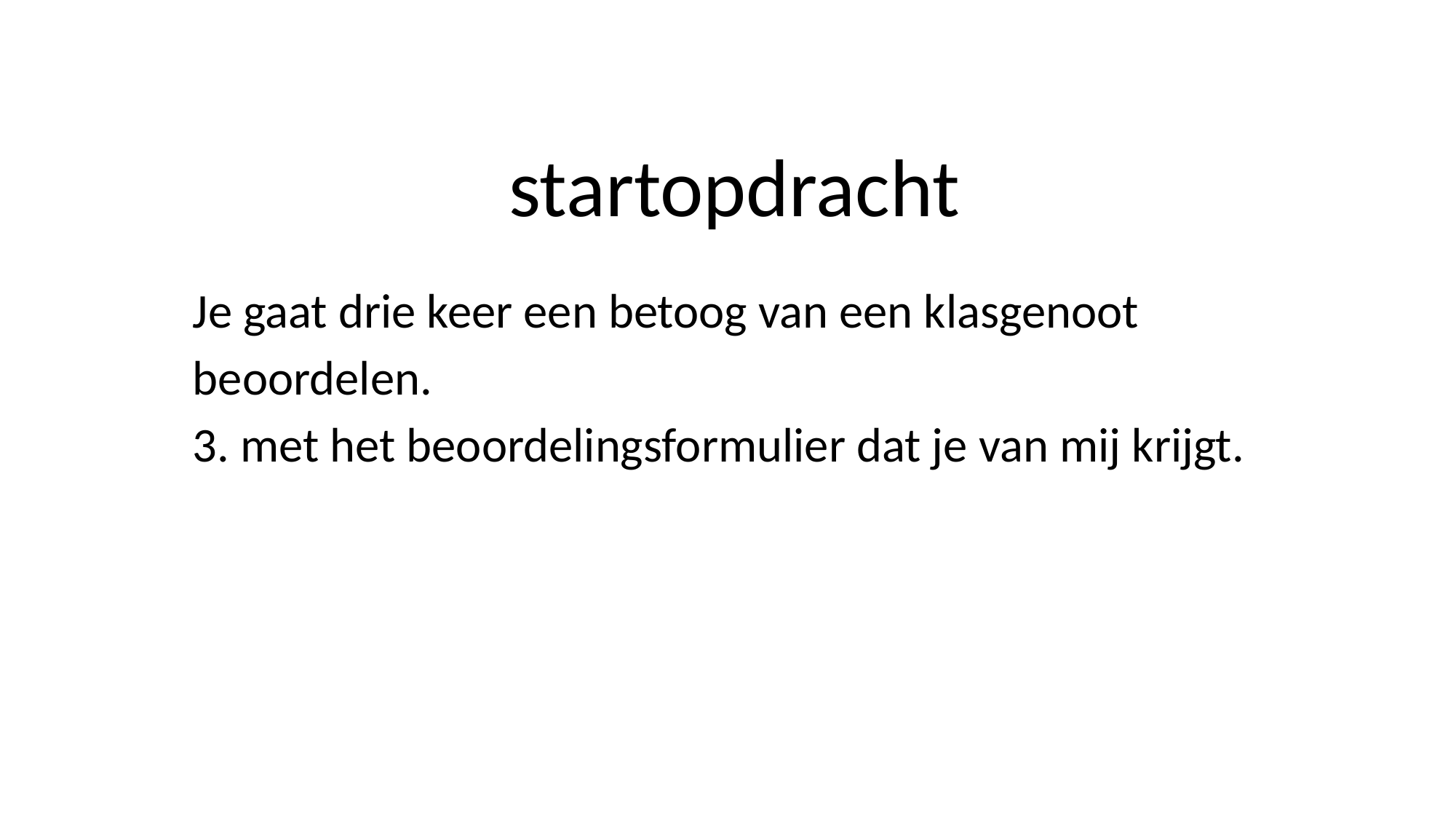

# startopdracht
Je gaat drie keer een betoog van een klasgenoot beoordelen.
3. met het beoordelingsformulier dat je van mij krijgt.